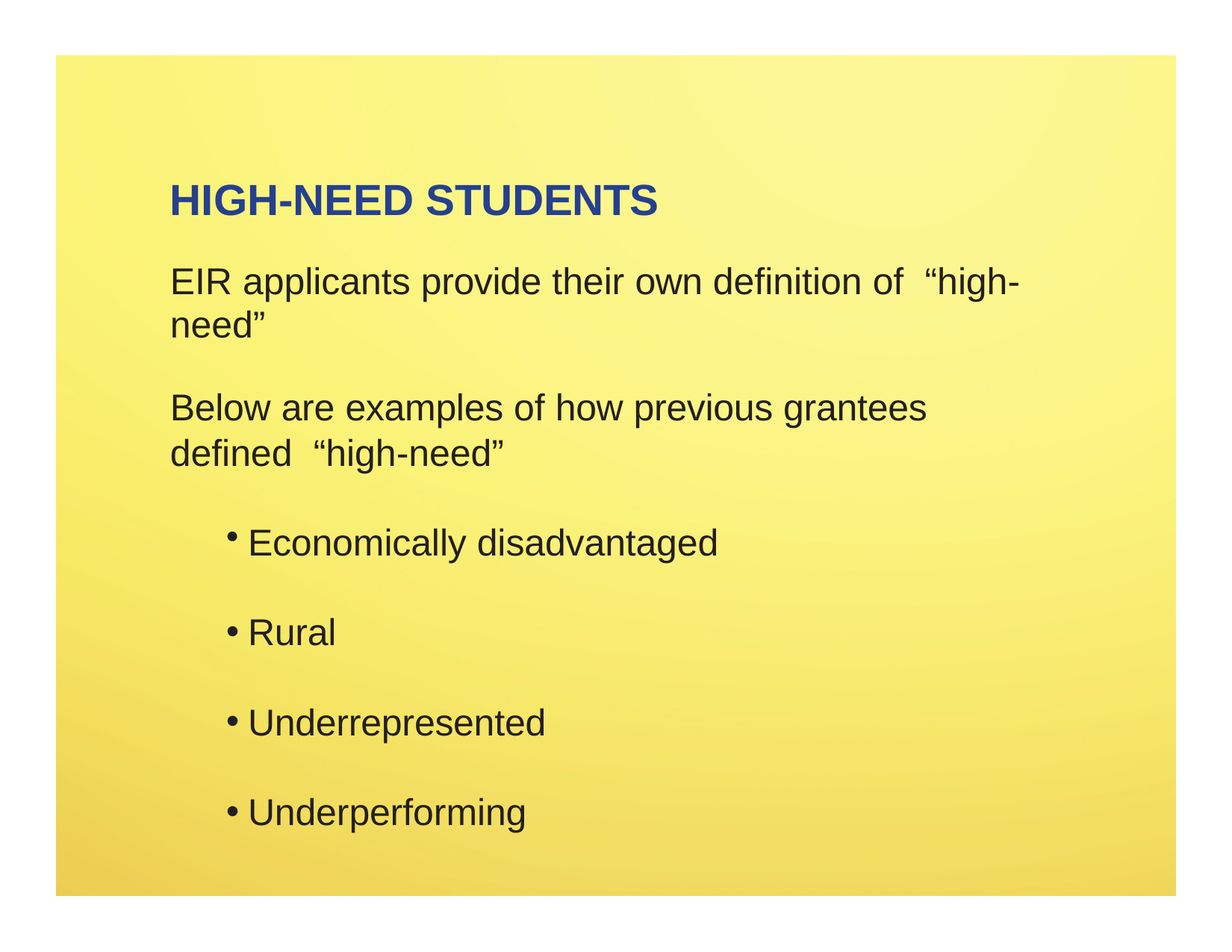

# HIGH-NEED STUDENTS
EIR applicants provide their own definition of  “high-need”
Below are examples of how previous grantees defined  “high-need”

Economically disadvantaged

Rural

Underrepresented

Underperforming